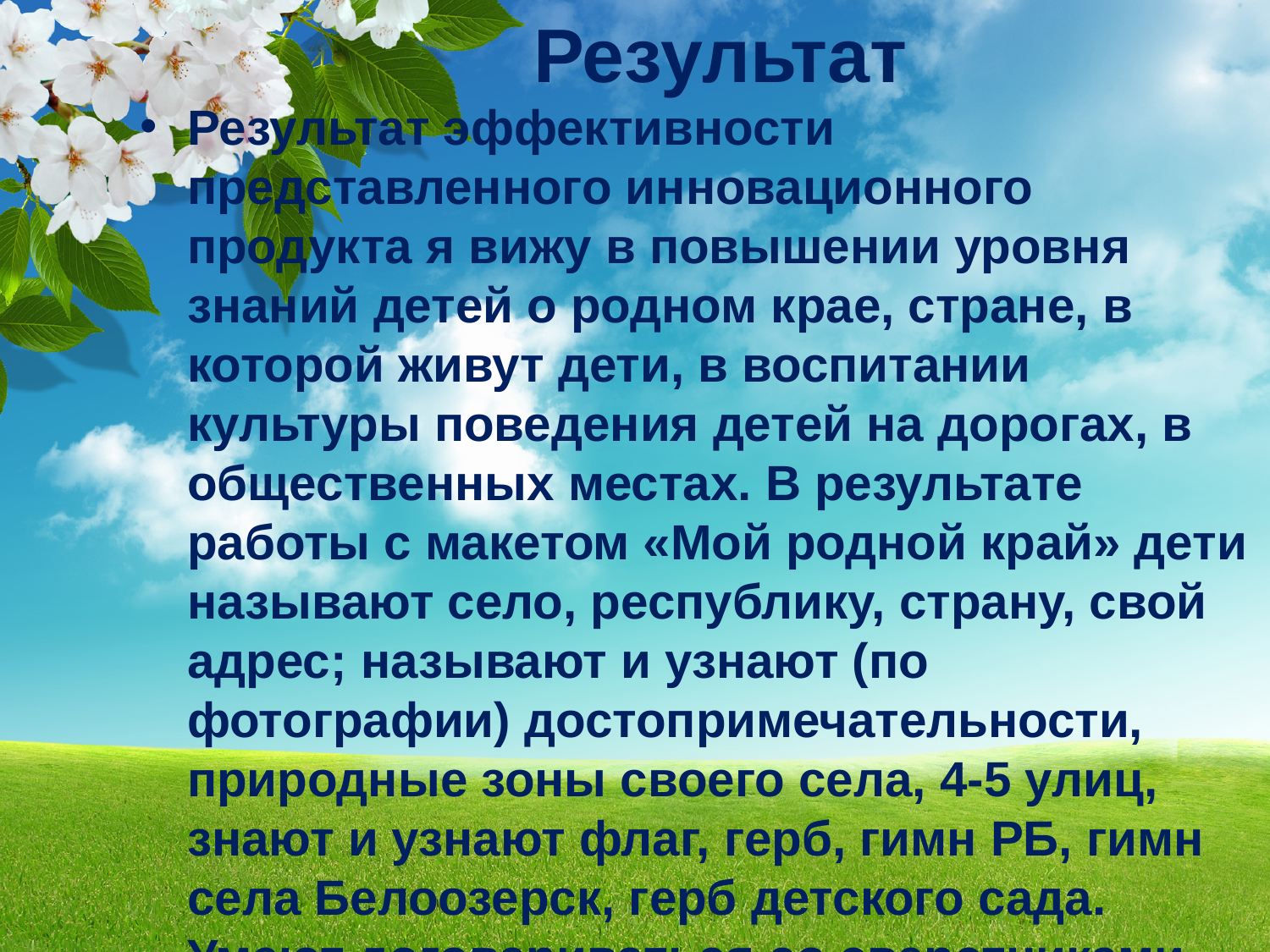

# Результат
Результат эффективности представленного инновационного продукта я вижу в повышении уровня знаний детей о родном крае, стране, в которой живут дети, в воспитании культуры поведения детей на дорогах, в общественных местах. В результате работы с макетом «Мой родной край» дети называют село, республику, страну, свой адрес; называют и узнают (по фотографии) достопримечательности, природные зоны своего села, 4-5 улиц, знают и узнают флаг, герб, гимн РБ, гимн села Белоозерск, герб детского сада. Умеют договариваться со сверстниками, анализировать поступки, имеют представление о членах семьи и ближайших родственниках, традициях своей семьи, детского сада.